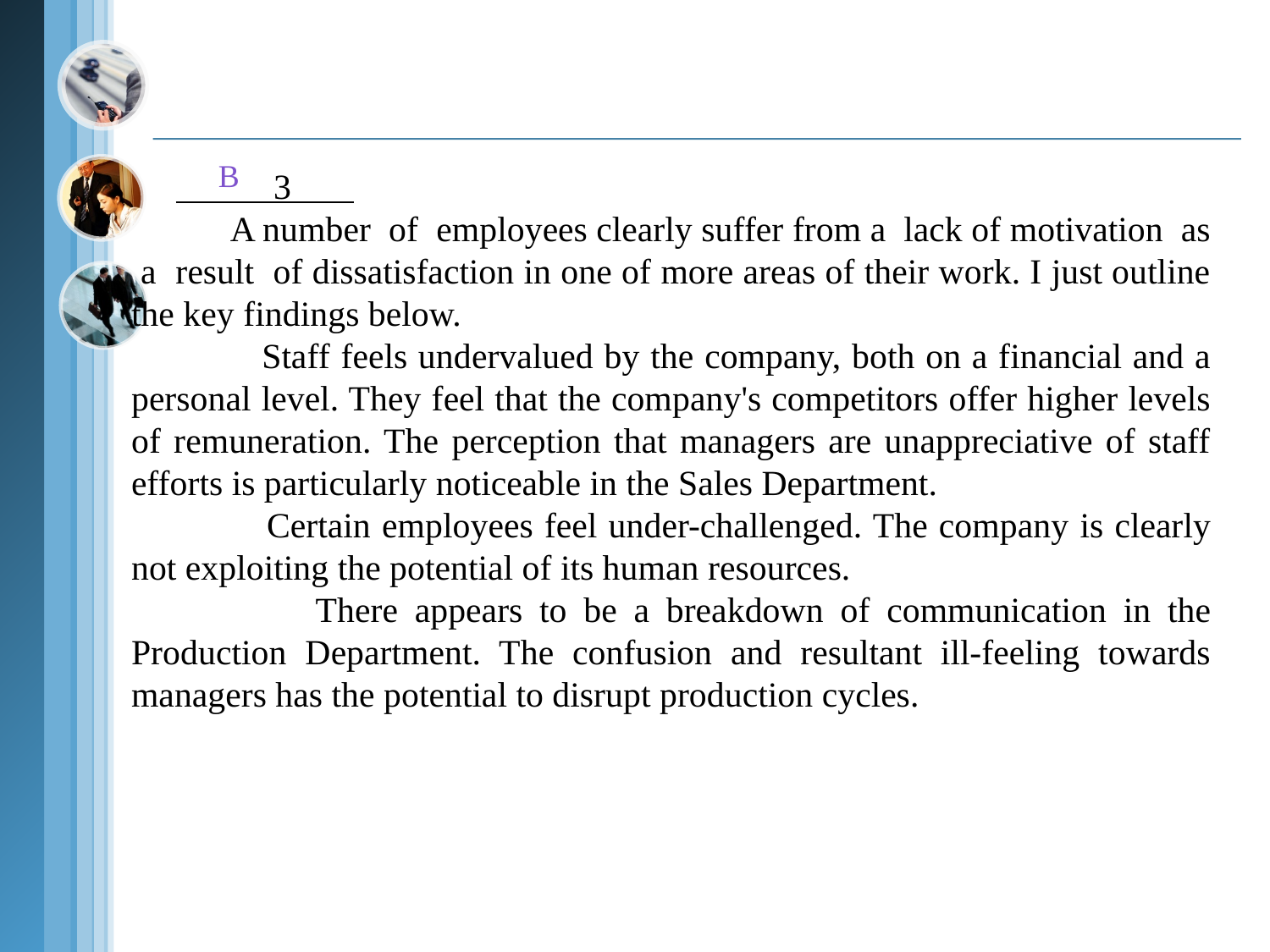

B
                3
           A number  of  employees clearly suffer from a  lack of motivation  as  a  result  of dissatisfaction in one of more areas of their work. I just outline the key findings below.
            Staff feels undervalued by the company, both on a financial and a personal level. They feel that the company's competitors offer higher levels of remuneration. The perception that managers are unappreciative of staff efforts is particularly noticeable in the Sales Department.
            Certain employees feel under-challenged. The company is clearly not exploiting the potential of its human resources.
           There appears to be a breakdown of communication in the Production Department. The confusion and resultant ill-feeling towards managers has the potential to disrupt production cycles.